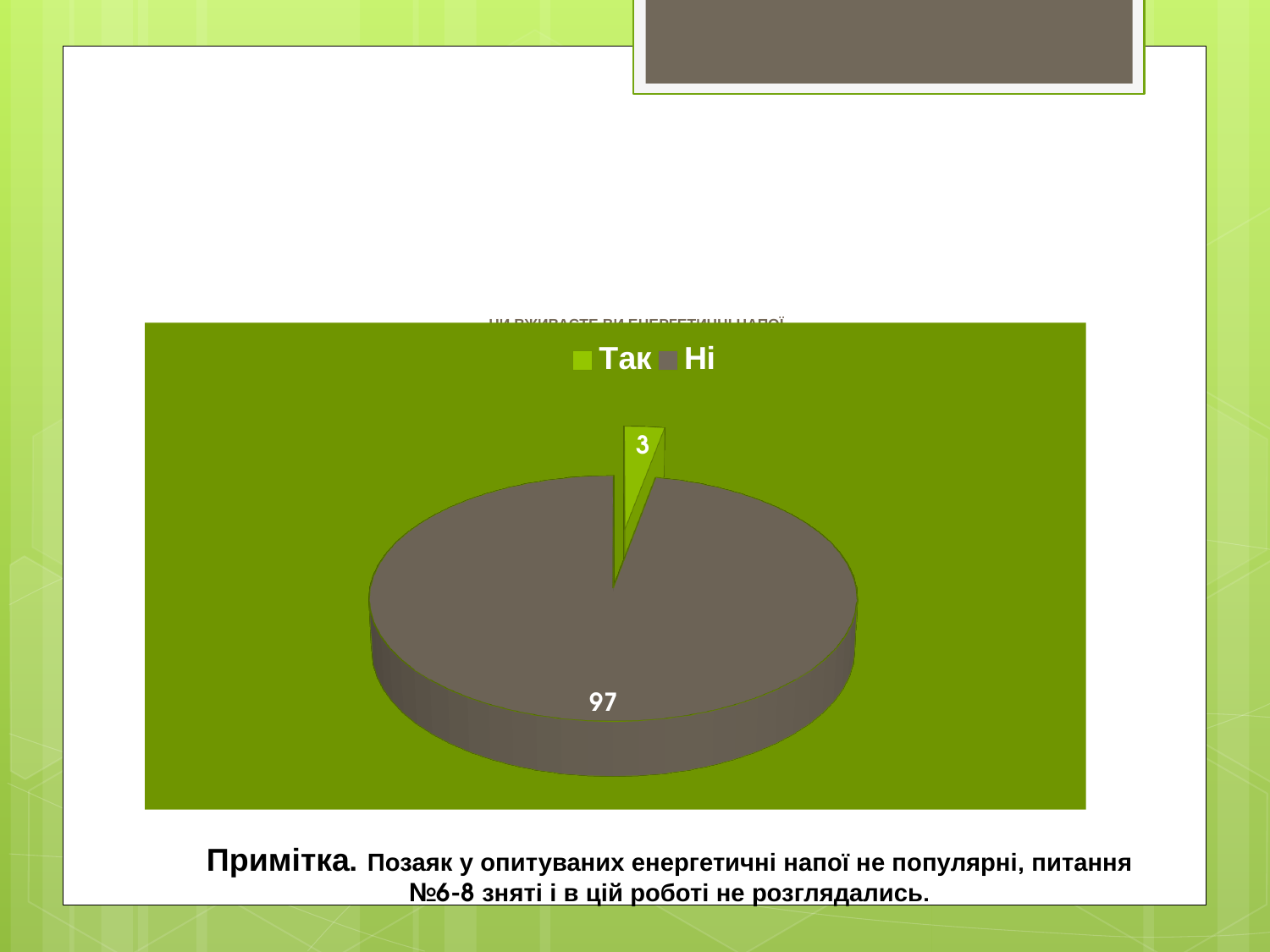

# ЧИ ВЖИВАЄТЕ ВИ ЕНЕРГЕТИЧНІ НАПОЇ

[unsupported chart]

Примітка. Позаяк у опитуваних енергетичні напої не популярні, питання №6-8 зняті і в цій роботі не розглядались.